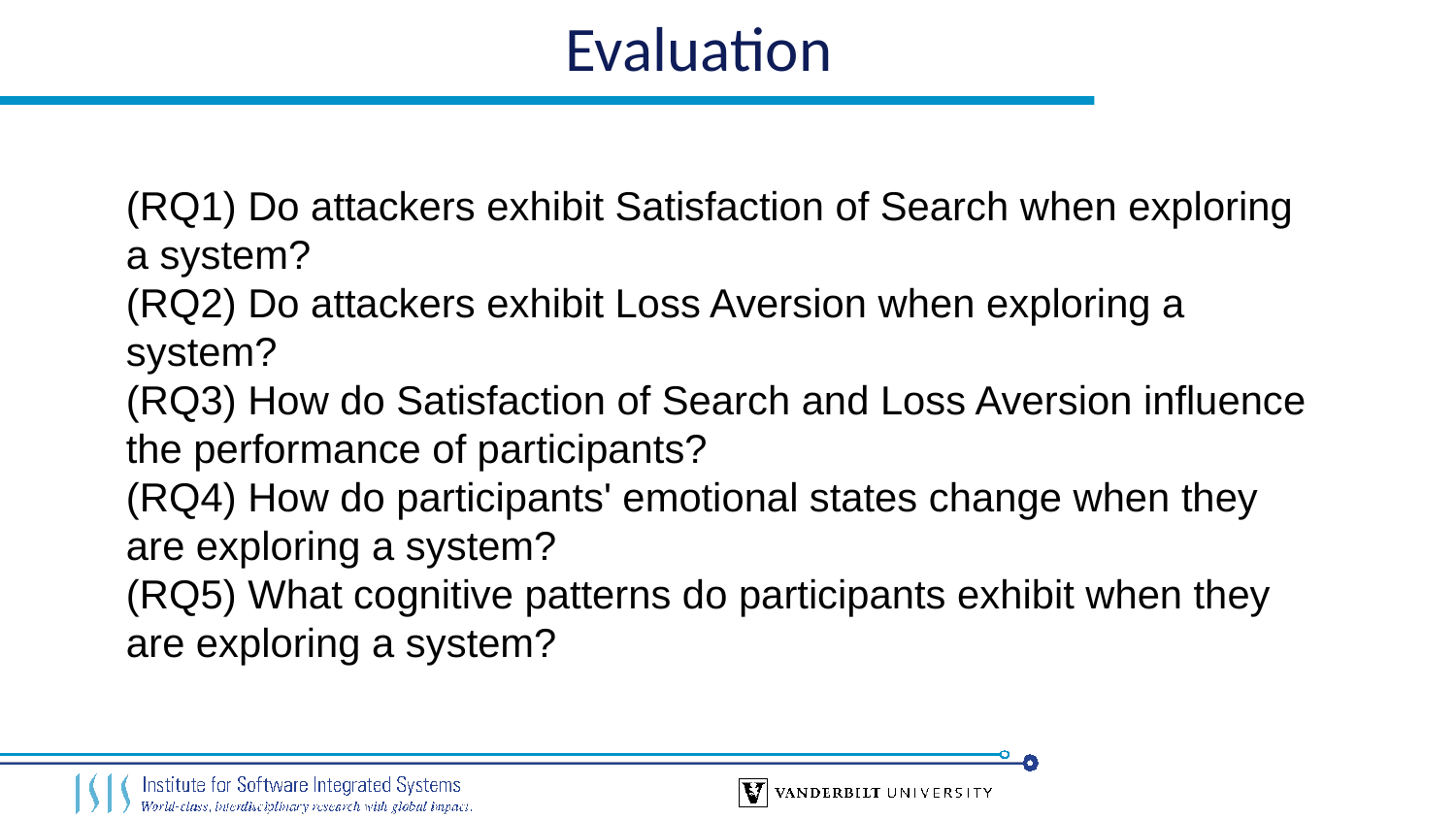

# Evaluation
(RQ1) Do attackers exhibit Satisfaction of Search when exploring a system?
(RQ2) Do attackers exhibit Loss Aversion when exploring a system?
(RQ3) How do Satisfaction of Search and Loss Aversion influence the performance of participants?
(RQ4) How do participants' emotional states change when they are exploring a system?
(RQ5) What cognitive patterns do participants exhibit when they are exploring a system?